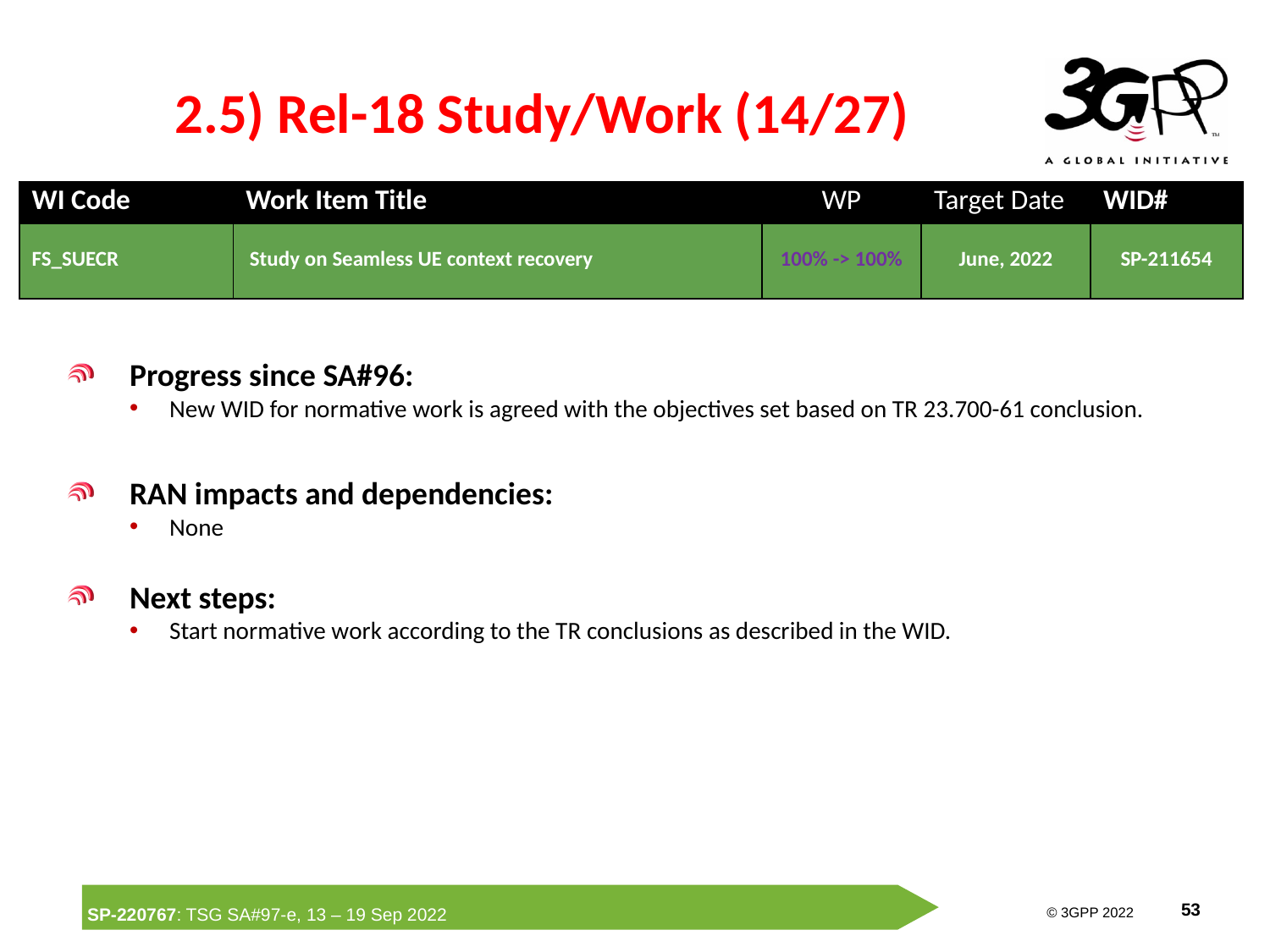

# 2.5) Rel-18 Study/Work (14/27)
| WI Code | Work Item Title | WP | Target Date | WID# |
| --- | --- | --- | --- | --- |
| FS\_SUECR | Study on Seamless UE context recovery | 100% -> 100% | June, 2022 | SP-211654 |
Progress since SA#96:
New WID for normative work is agreed with the objectives set based on TR 23.700-61 conclusion.

RAN impacts and dependencies:
None

Next steps:
Start normative work according to the TR conclusions as described in the WID.